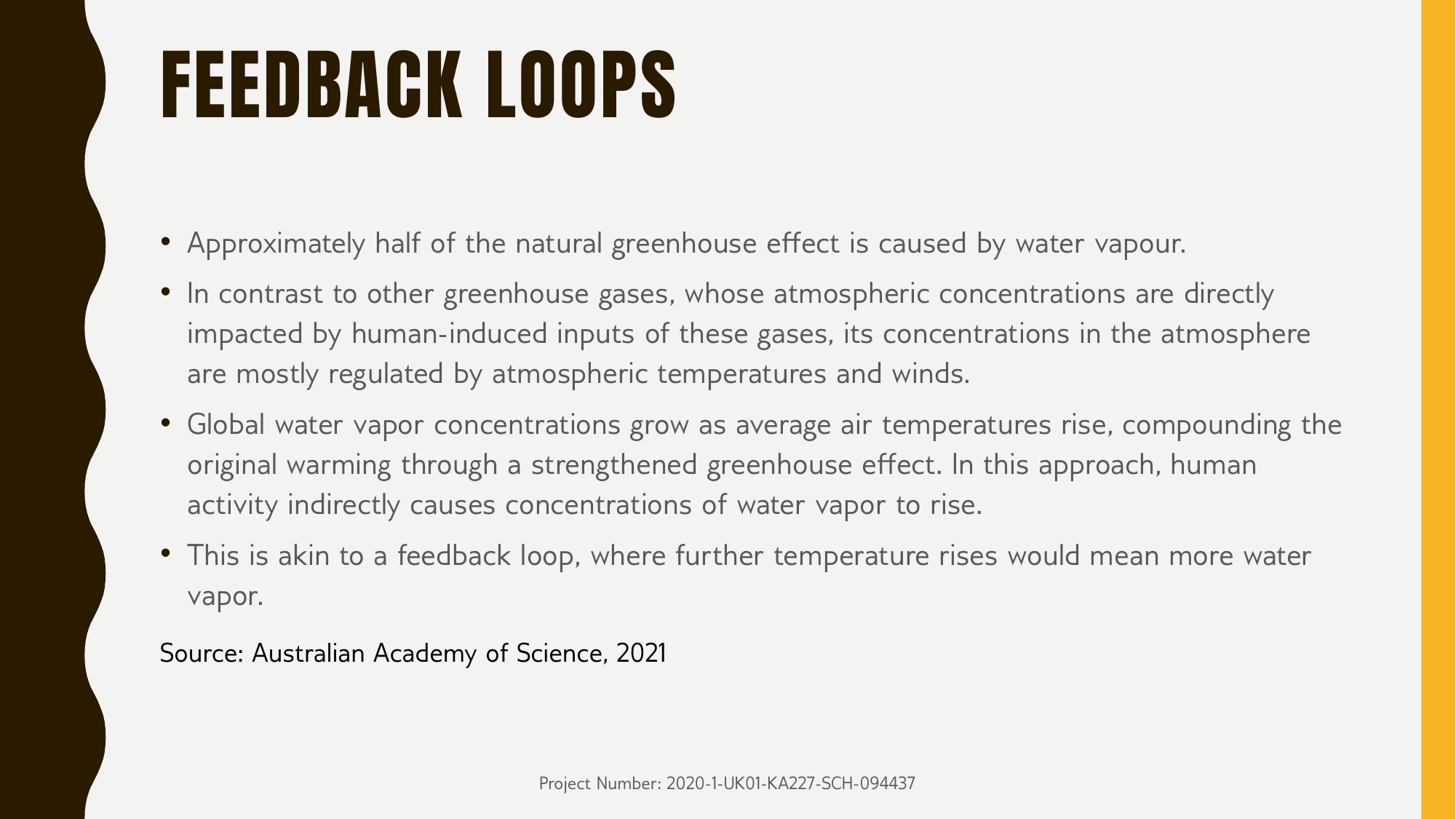

# Feedback Loops
Approximately half of the natural greenhouse effect is caused by water vapour.
In contrast to other greenhouse gases, whose atmospheric concentrations are directly impacted by human-induced inputs of these gases, its concentrations in the atmosphere are mostly regulated by atmospheric temperatures and winds.
Global water vapor concentrations grow as average air temperatures rise, compounding the original warming through a strengthened greenhouse effect. In this approach, human activity indirectly causes concentrations of water vapor to rise.
This is akin to a feedback loop, where further temperature rises would mean more water vapor.
Source: Australian Academy of Science, 2021
Project Number: 2020-1-UK01-KA227-SCH-094437